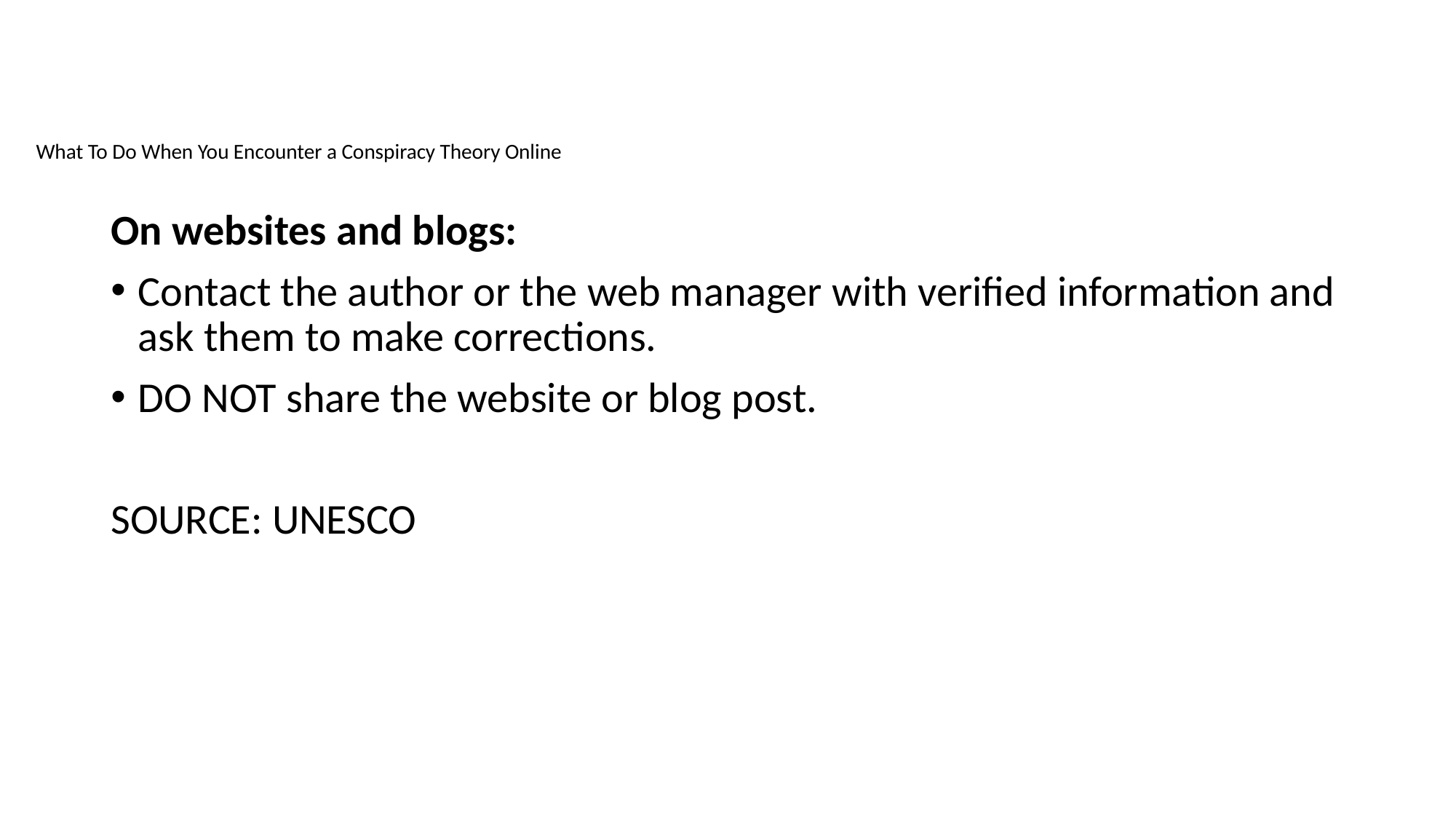

# What To Do When You Encounter a Conspiracy Theory Online
On websites and blogs:
Contact the author or the web manager with verified information and ask them to make corrections.
DO NOT share the website or blog post.

SOURCE: UNESCO